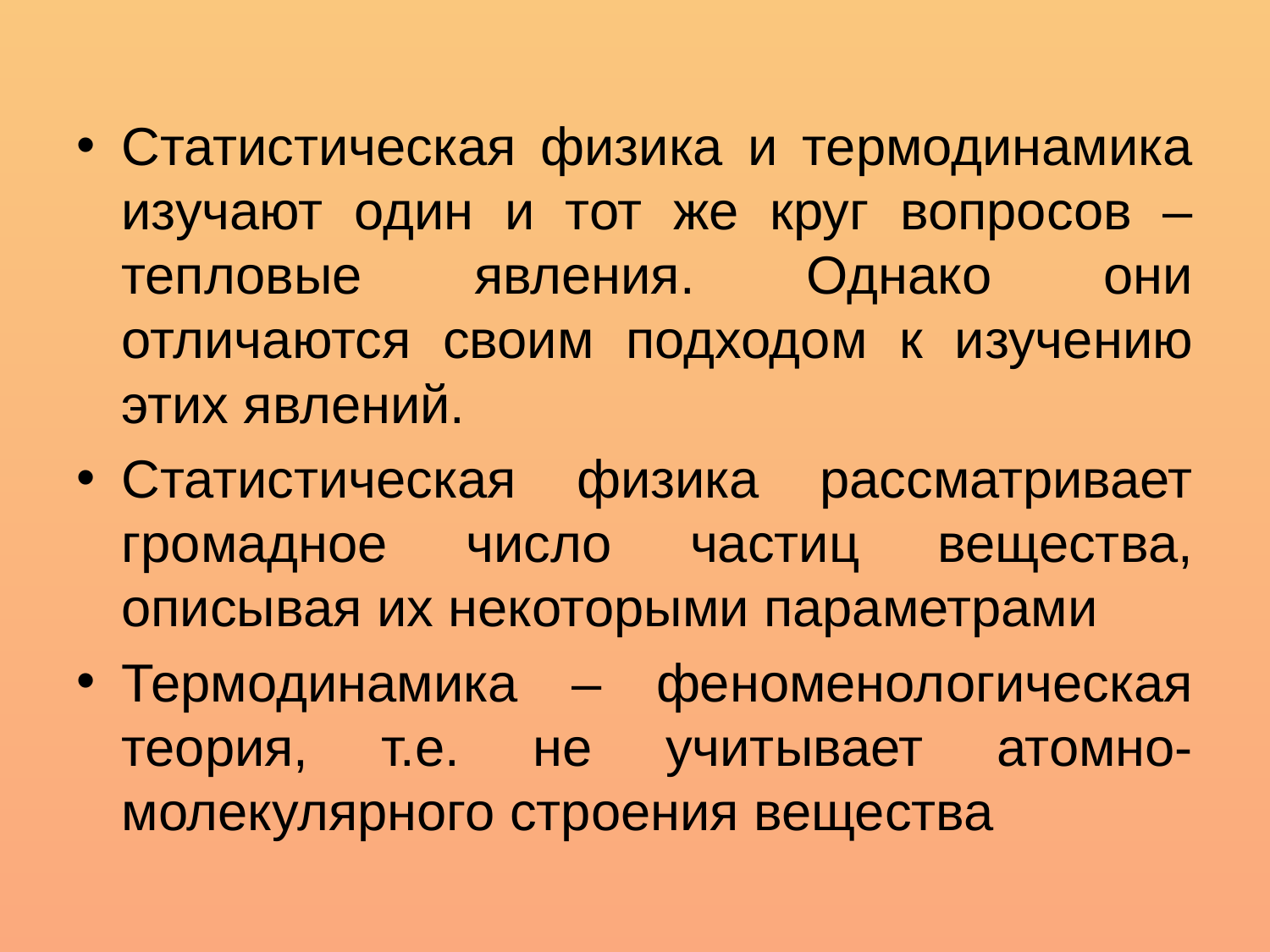

Статистическая физика и термодинамика изучают один и тот же круг вопросов – тепловые явления. Однако они отличаются своим подходом к изучению этих явлений.
Статистическая физика рассматривает громадное число частиц вещества, описывая их некоторыми параметрами
Термодинамика – феноменологическая теория, т.е. не учитывает атомно-молекулярного строения вещества